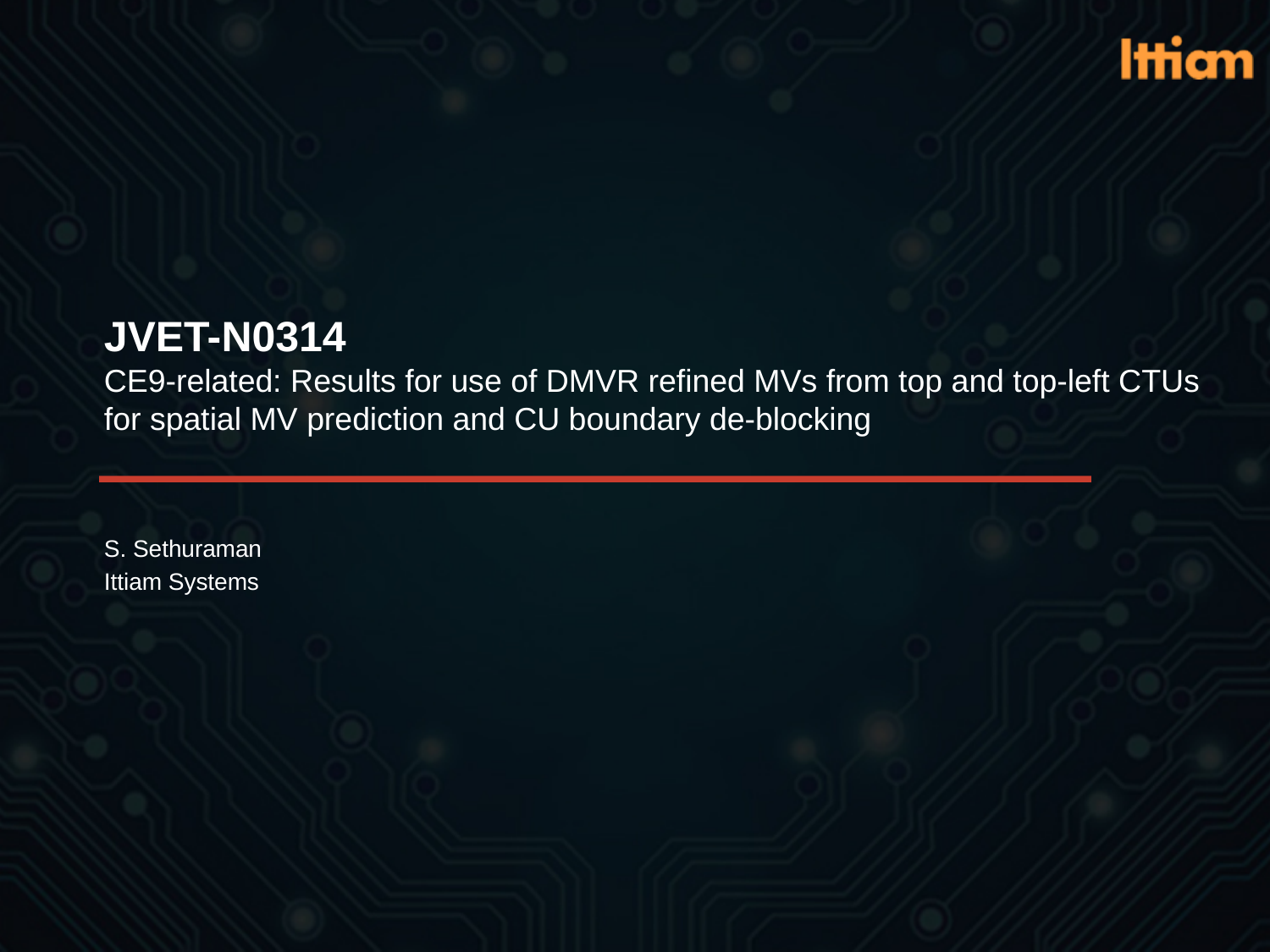

# JVET-N0314 CE9-related: Results for use of DMVR refined MVs from top and top-left CTUs for spatial MV prediction and CU boundary de-blocking
S. Sethuraman
Ittiam Systems